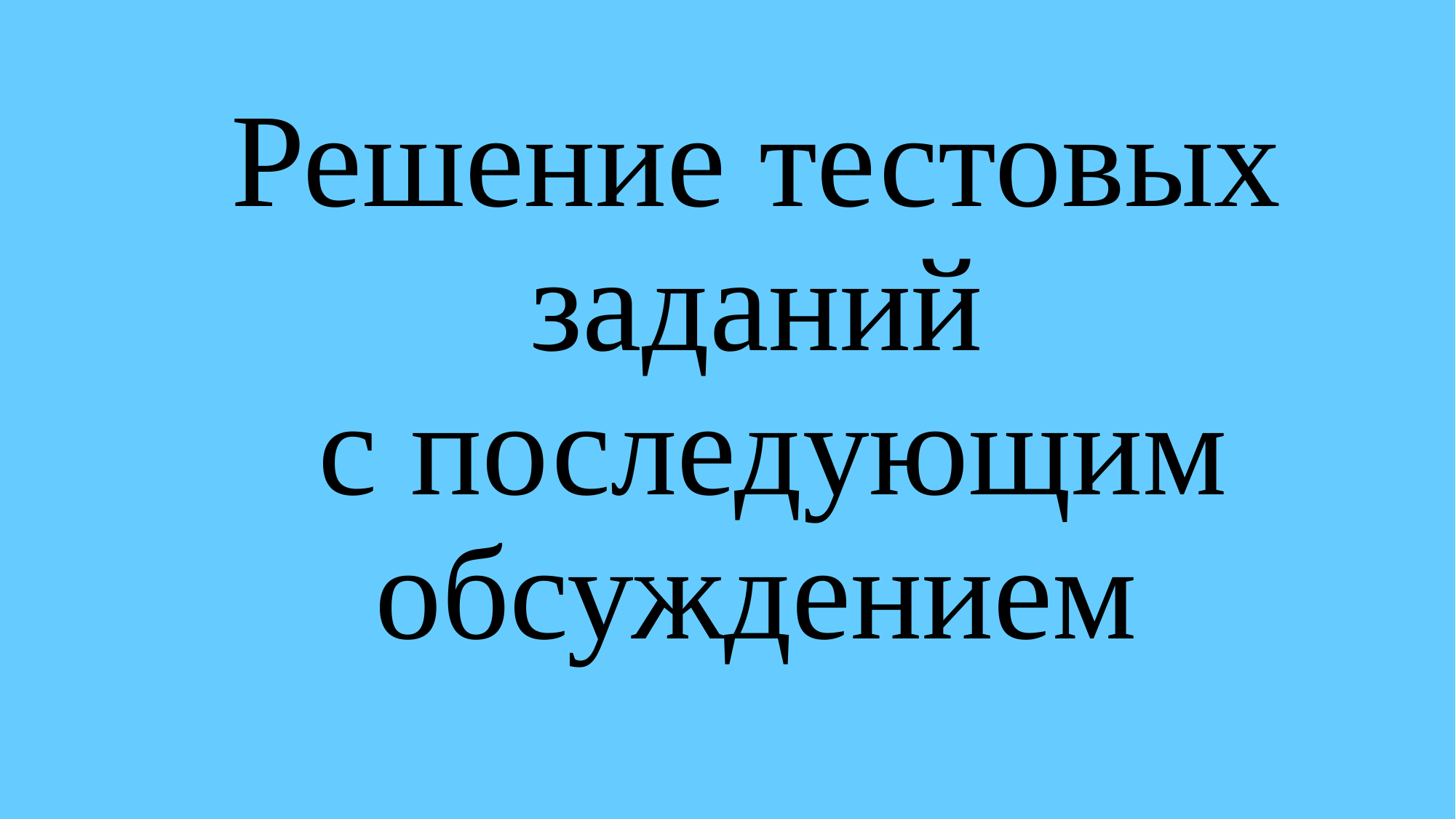

# Решение тестовых заданий с последующим обсуждением